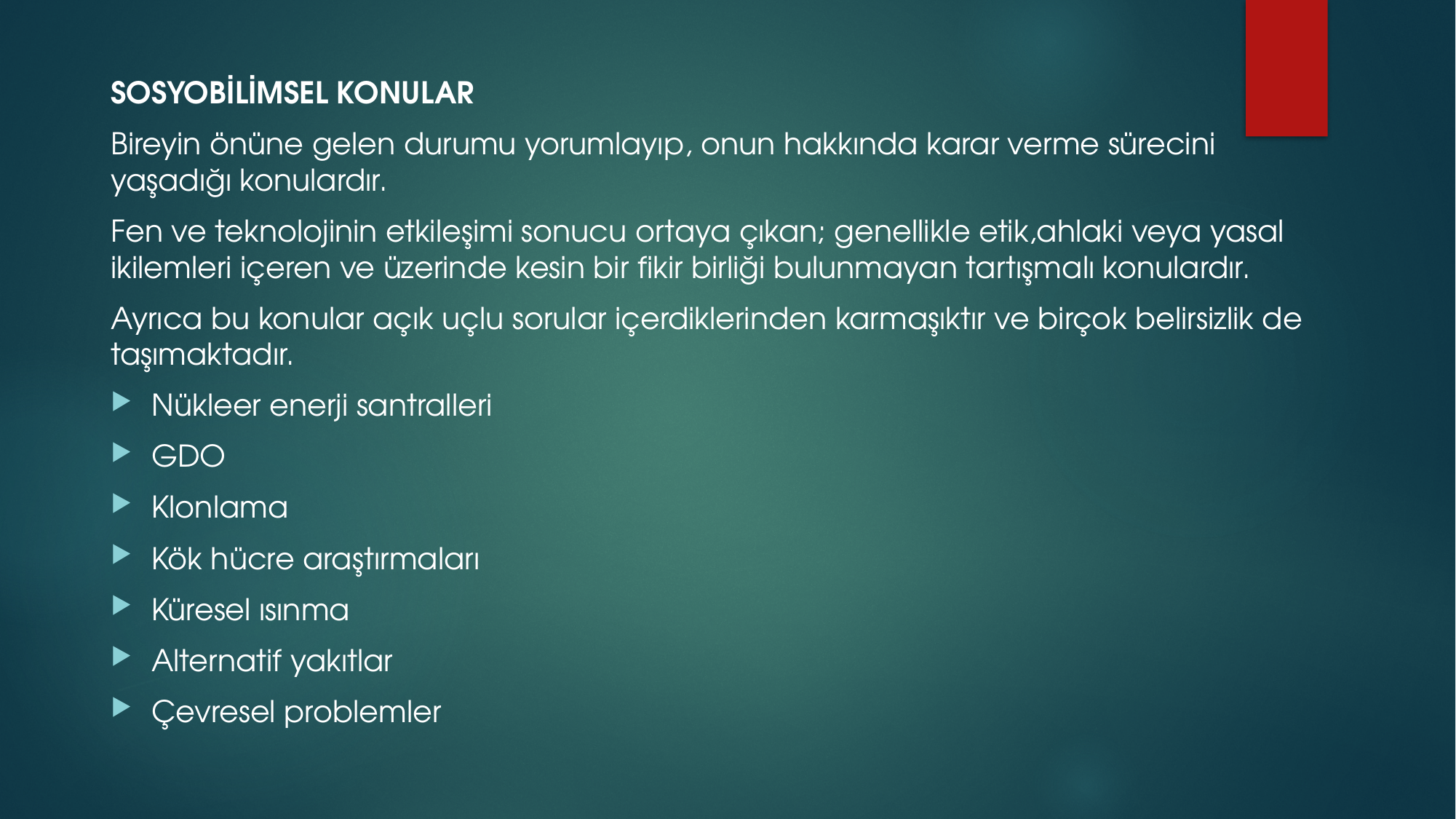

SOSYOBİLİMSEL KONULAR
Bireyin önüne gelen durumu yorumlayıp, onun hakkında karar verme sürecini yaşadığı konulardır.
Fen ve teknolojinin etkileşimi sonucu ortaya çıkan; genellikle etik,ahlaki veya yasal ikilemleri içeren ve üzerinde kesin bir fikir birliği bulunmayan tartışmalı konulardır.
Ayrıca bu konular açık uçlu sorular içerdiklerinden karmaşıktır ve birçok belirsizlik de taşımaktadır.
Nükleer enerji santralleri
GDO
Klonlama
Kök hücre araştırmaları
Küresel ısınma
Alternatif yakıtlar
Çevresel problemler